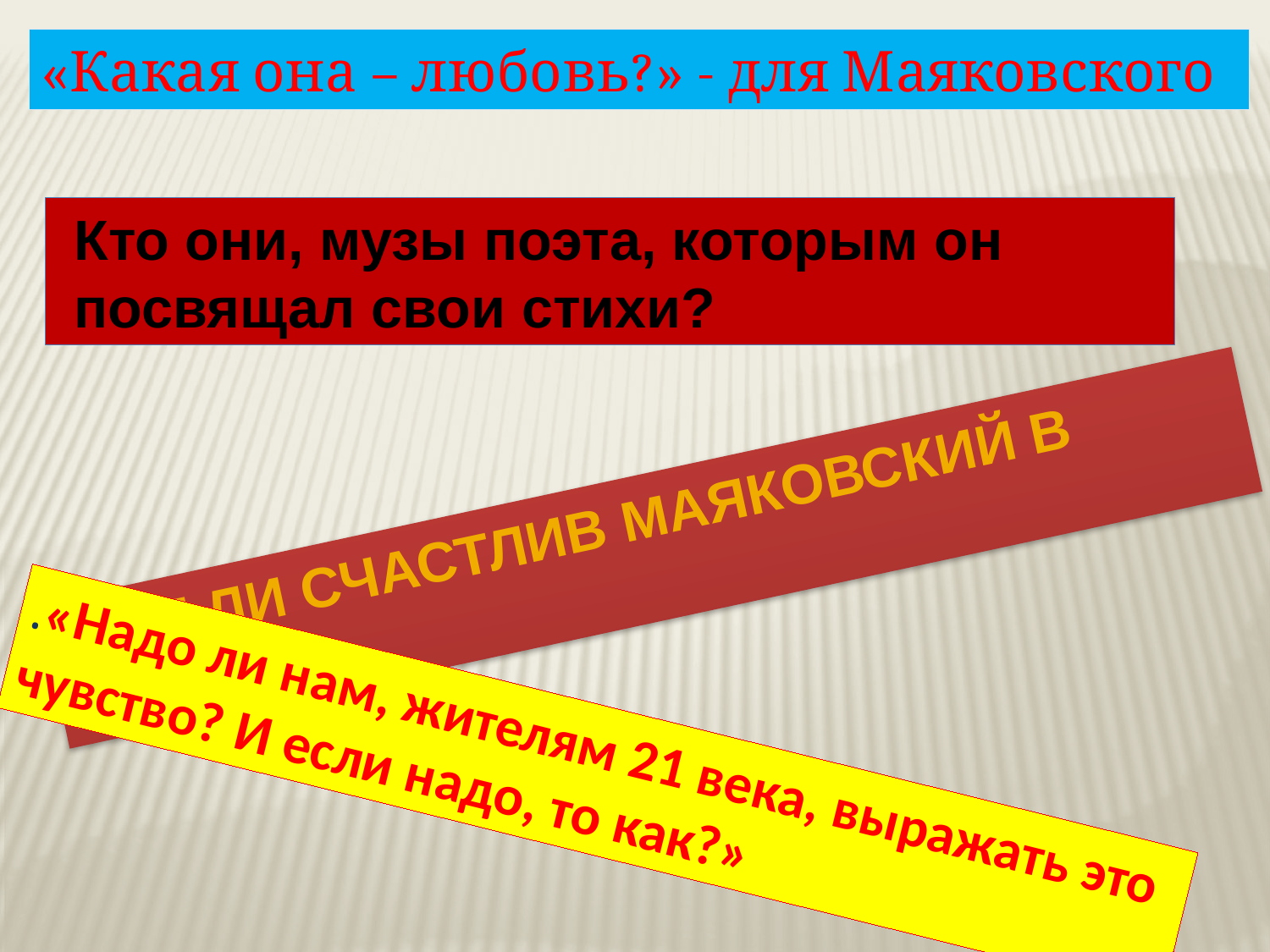

«Какая она – любовь?» - для Маяковского
Кто они, музы поэта, которым он посвящал свои стихи?
БЫЛ ЛИ СЧАСТЛИВ МАЯКОВСКИЙ В ЛЮБВИ?
.«Надо ли нам, жителям 21 века, выражать это чувство? И если надо, то как?»